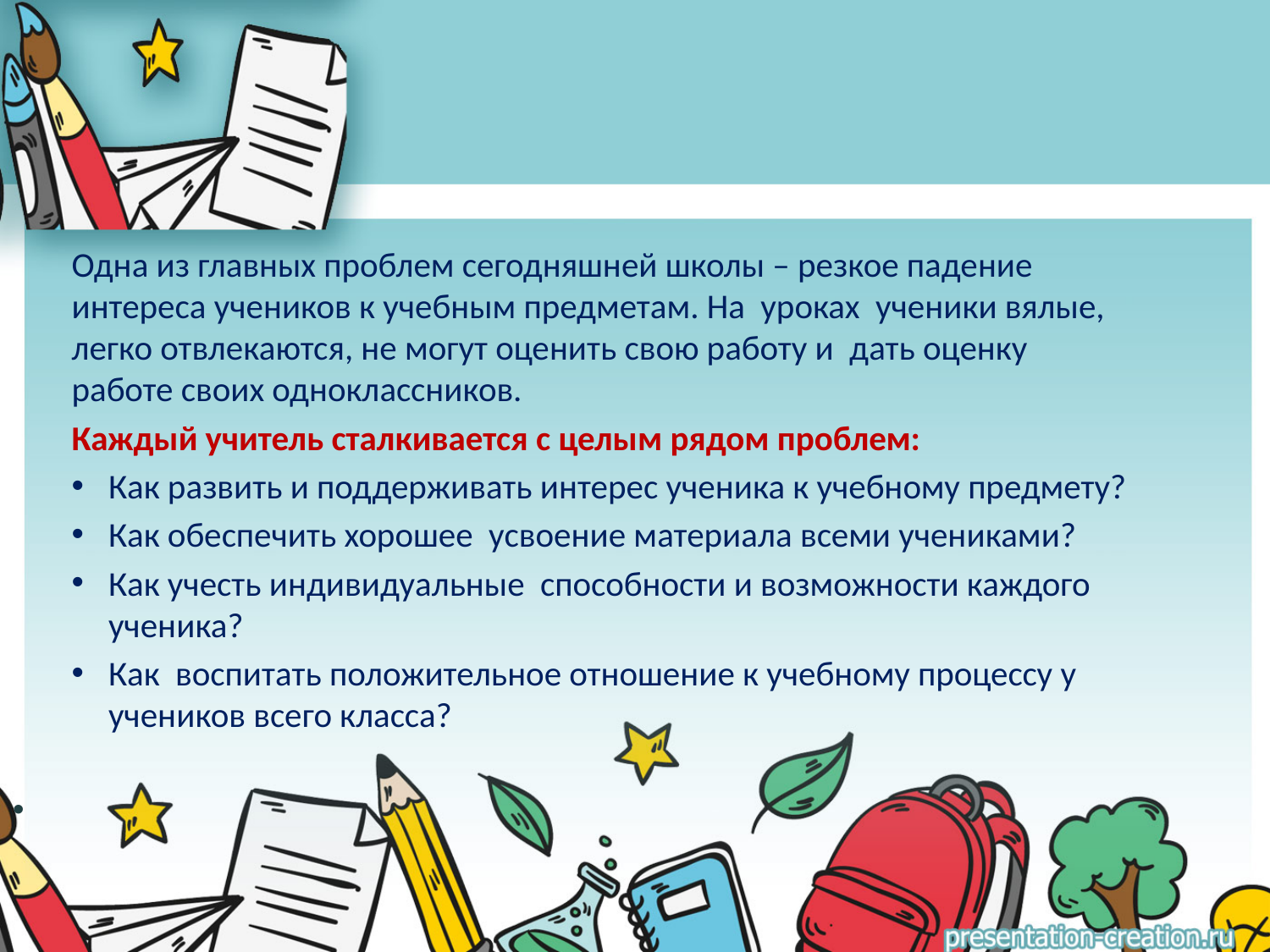

Одна из главных проблем сегодняшней школы – резкое падение интереса учеников к учебным предметам. На  уроках  ученики вялые, легко отвлекаются, не могут оценить свою работу и  дать оценку работе своих одноклассников.
	Каждый учитель сталкивается с целым рядом проблем:
Как развить и поддерживать интерес ученика к учебному предмету?
Как обеспечить хорошее  усвоение материала всеми учениками?
Как учесть индивидуальные  способности и возможности каждого ученика?
Как  воспитать положительное отношение к учебному процессу у учеников всего класса?